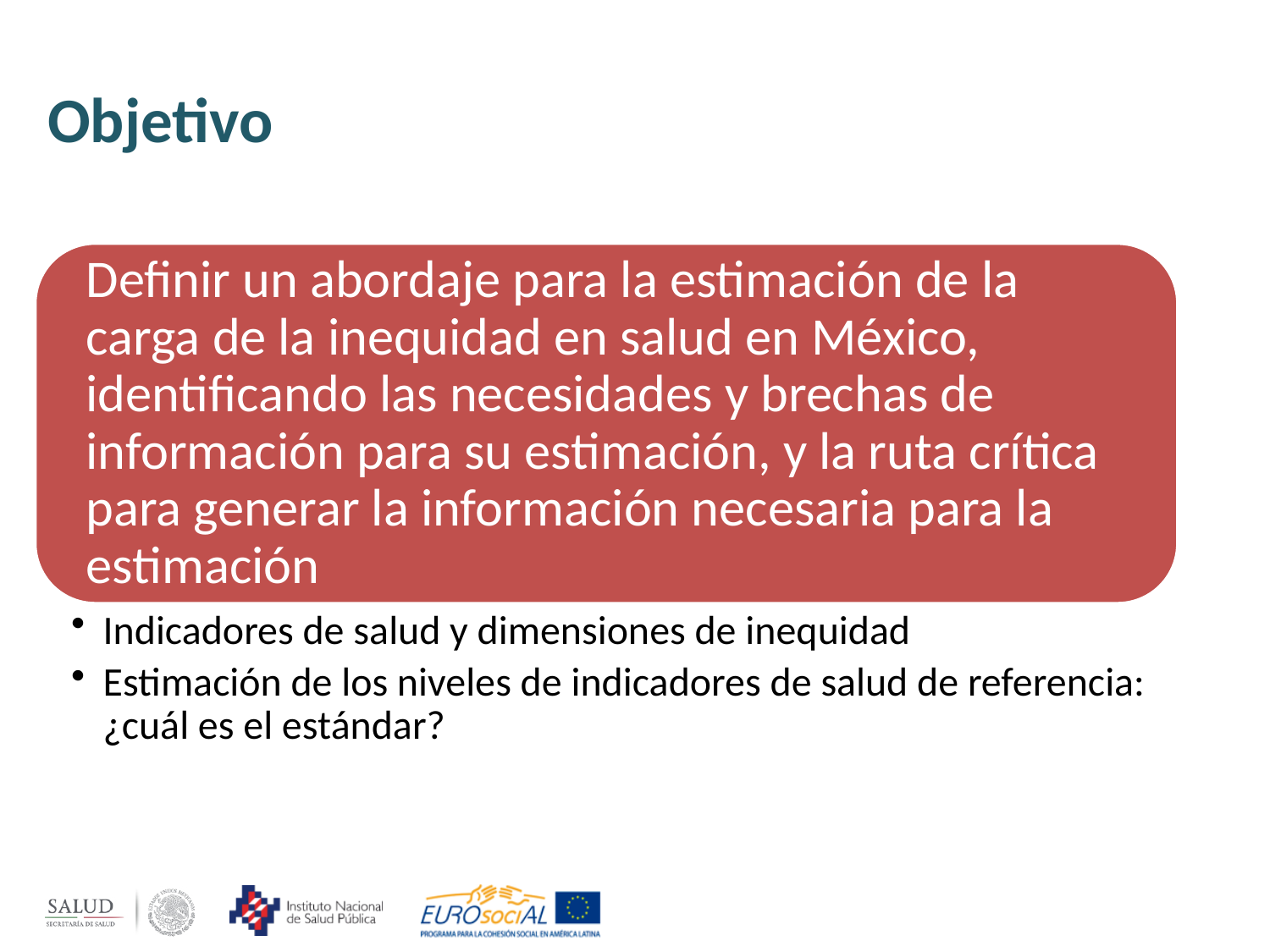

# Objetivo
Definir un abordaje para la estimación de la carga de la inequidad en salud en México, identificando las necesidades y brechas de información para su estimación, y la ruta crítica para generar la información necesaria para la estimación
Indicadores de salud y dimensiones de inequidad
Estimación de los niveles de indicadores de salud de referencia: ¿cuál es el estándar?